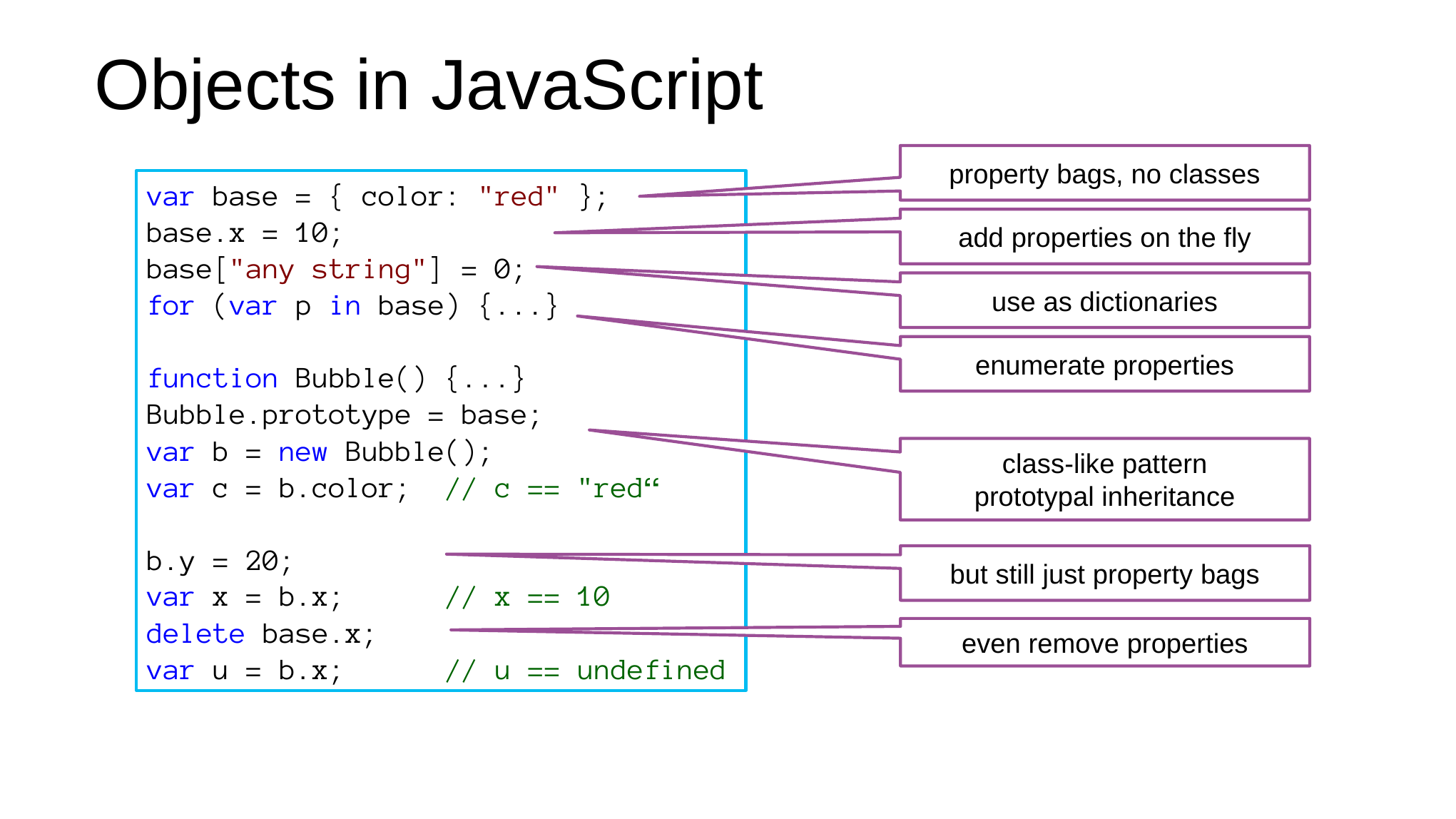

# Objects in JavaScript
property bags, no classes
var base = { color: "red" };
base.x = 10;
base["any string"] = 0;
for (var p in base) {...}

function Bubble() {...}
Bubble.prototype = base;
var b = new Bubble();
var c = b.color;  // c == "red“

b.y = 20;
var x = b.x;      // x == 10
delete base.x;
var u = b.x;      // u == undefined
add properties on the fly
use as dictionaries

Flexibility
Performance
Use Property Bags
Think: “Objects and Classes”
enumerate properties
class-like pattern
prototypal inheritance
but still just property bags
even remove properties